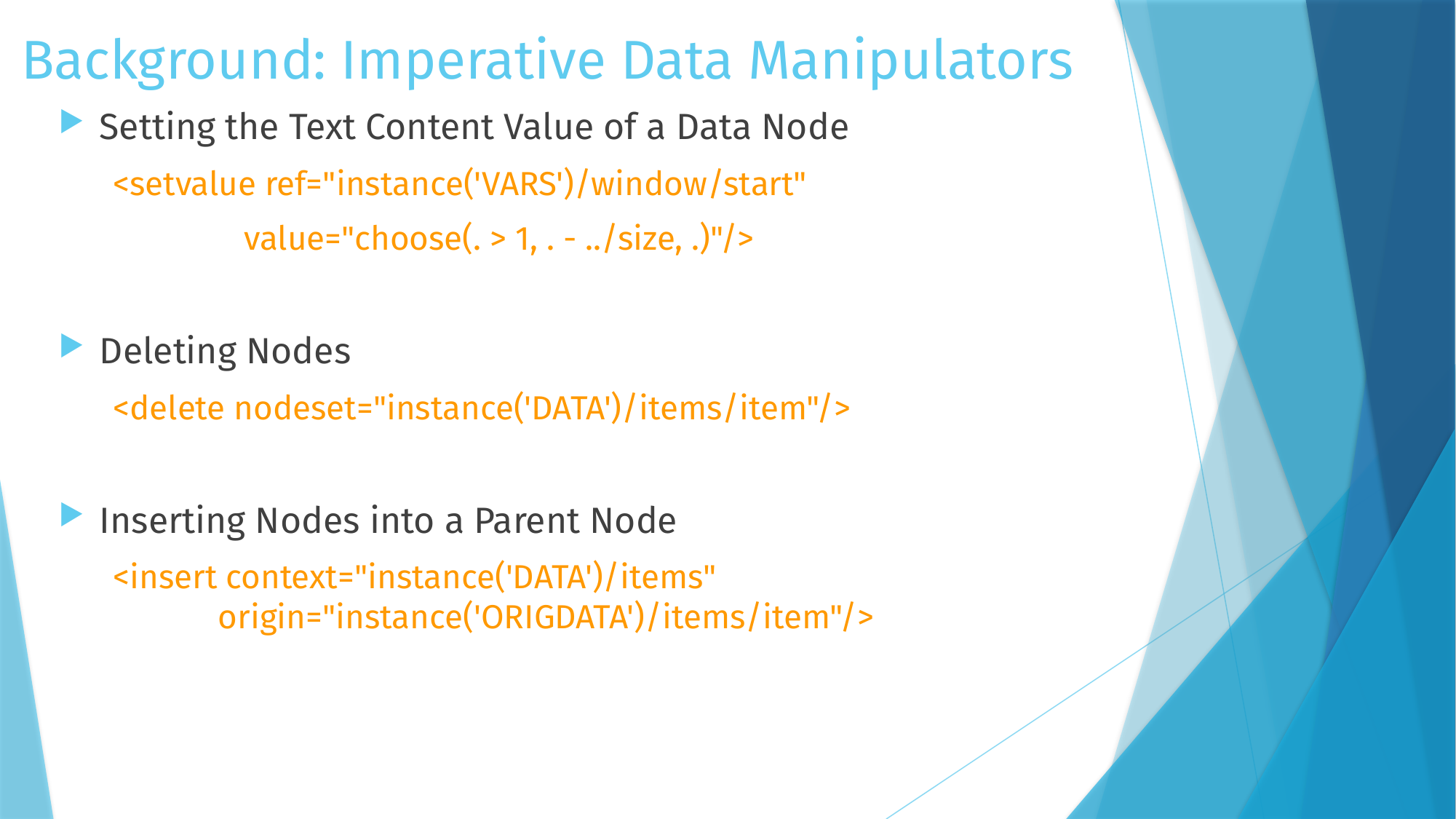

# Background: Imperative Data Manipulators
Setting the Text Content Value of a Data Node
<setvalue ref="instance('VARS')/window/start"
               value="choose(. > 1, . - ../size, .)"/>

Deleting Nodes
<delete nodeset="instance('DATA')/items/item"/>

Inserting Nodes into a Parent Node
<insert context="instance('DATA')/items"
            origin="instance('ORIGDATA')/items/item"/>